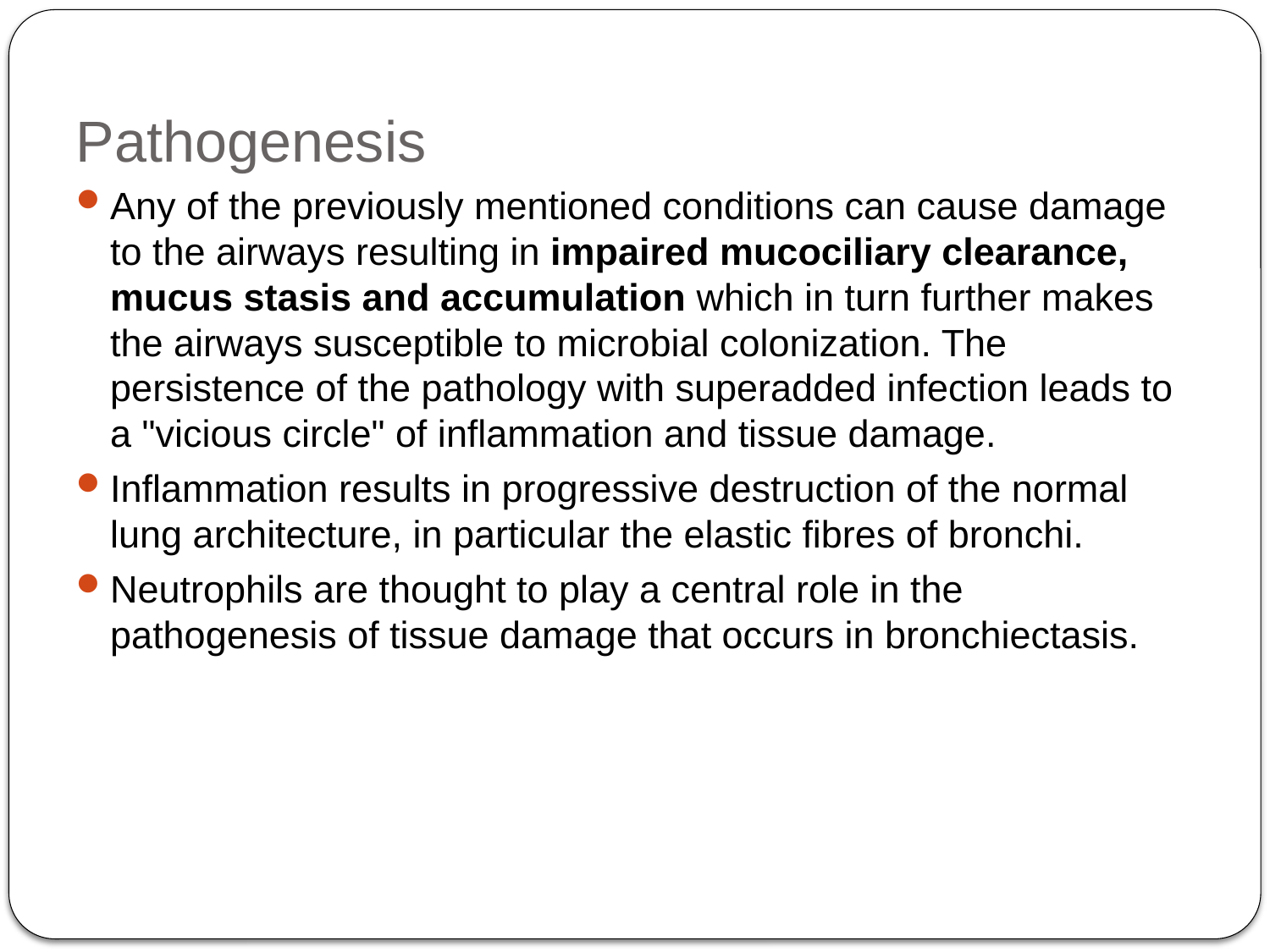

# Pathogenesis

Any of the previously mentioned conditions can cause damage to the airways resulting in impaired mucociliary clearance, mucus stasis and accumulation which in turn further makes the airways susceptible to microbial colonization. The persistence of the pathology with superadded infection leads to a "vicious circle" of inflammation and tissue damage.
Inflammation results in progressive destruction of the normal lung architecture, in particular the elastic fibres of bronchi.
Neutrophils are thought to play a central role in the pathogenesis of tissue damage that occurs in bronchiectasis.